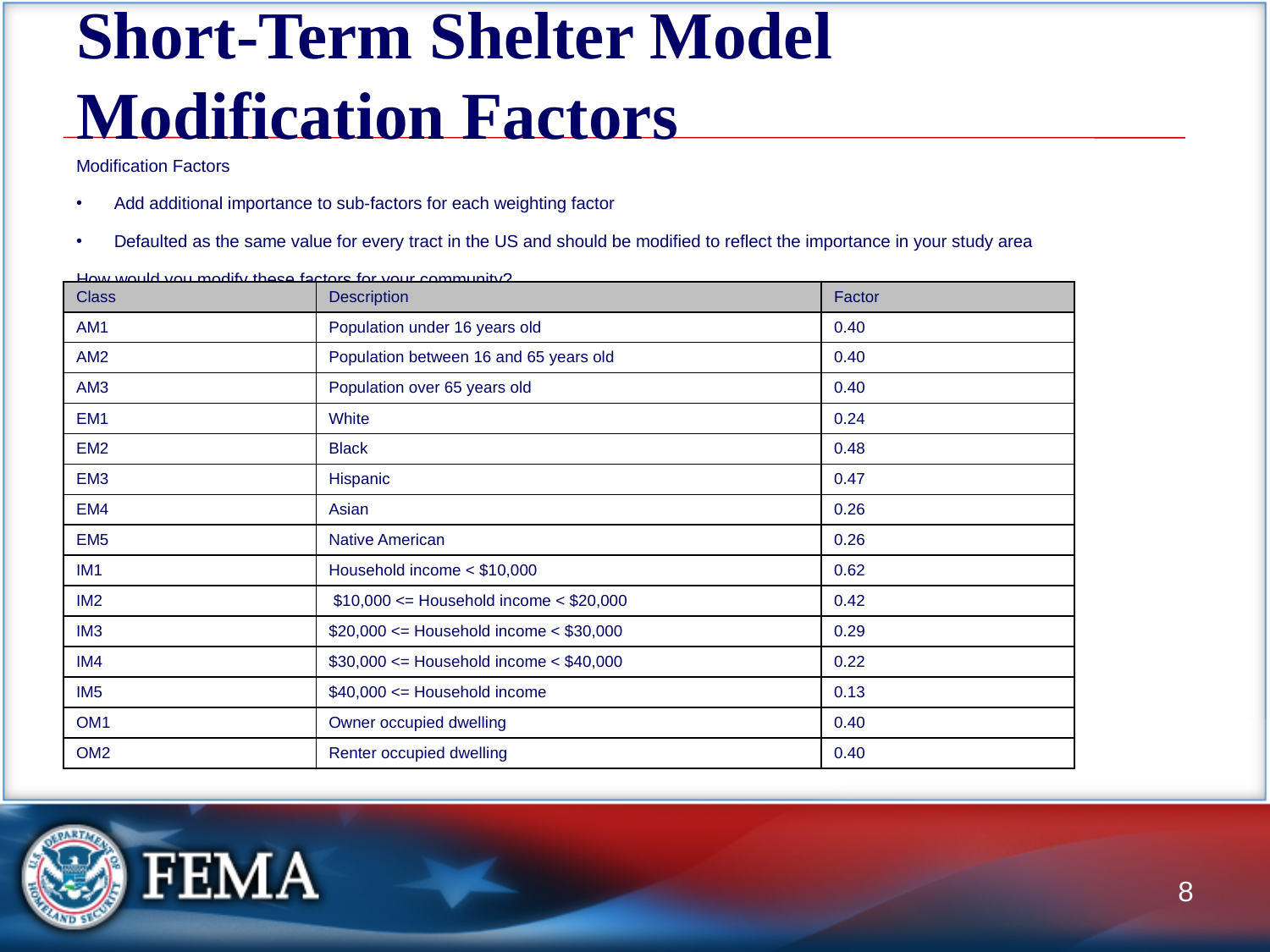

# Short-Term Shelter Model Modification Factors
Modification Factors
Add additional importance to sub-factors for each weighting factor
Defaulted as the same value for every tract in the US and should be modified to reflect the importance in your study area
How would you modify these factors for your community?
| Class | Description | Factor |
| --- | --- | --- |
| AM1 | Population under 16 years old | 0.40 |
| AM2 | Population between 16 and 65 years old | 0.40 |
| AM3 | Population over 65 years old | 0.40 |
| EM1 | White | 0.24 |
| EM2 | Black | 0.48 |
| EM3 | Hispanic | 0.47 |
| EM4 | Asian | 0.26 |
| EM5 | Native American | 0.26 |
| IM1 | Household income < $10,000 | 0.62 |
| IM2 | $10,000 <= Household income < $20,000 | 0.42 |
| IM3 | $20,000 <= Household income < $30,000 | 0.29 |
| IM4 | $30,000 <= Household income < $40,000 | 0.22 |
| IM5 | $40,000 <= Household income | 0.13 |
| OM1 | Owner occupied dwelling | 0.40 |
| OM2 | Renter occupied dwelling | 0.40 |
8